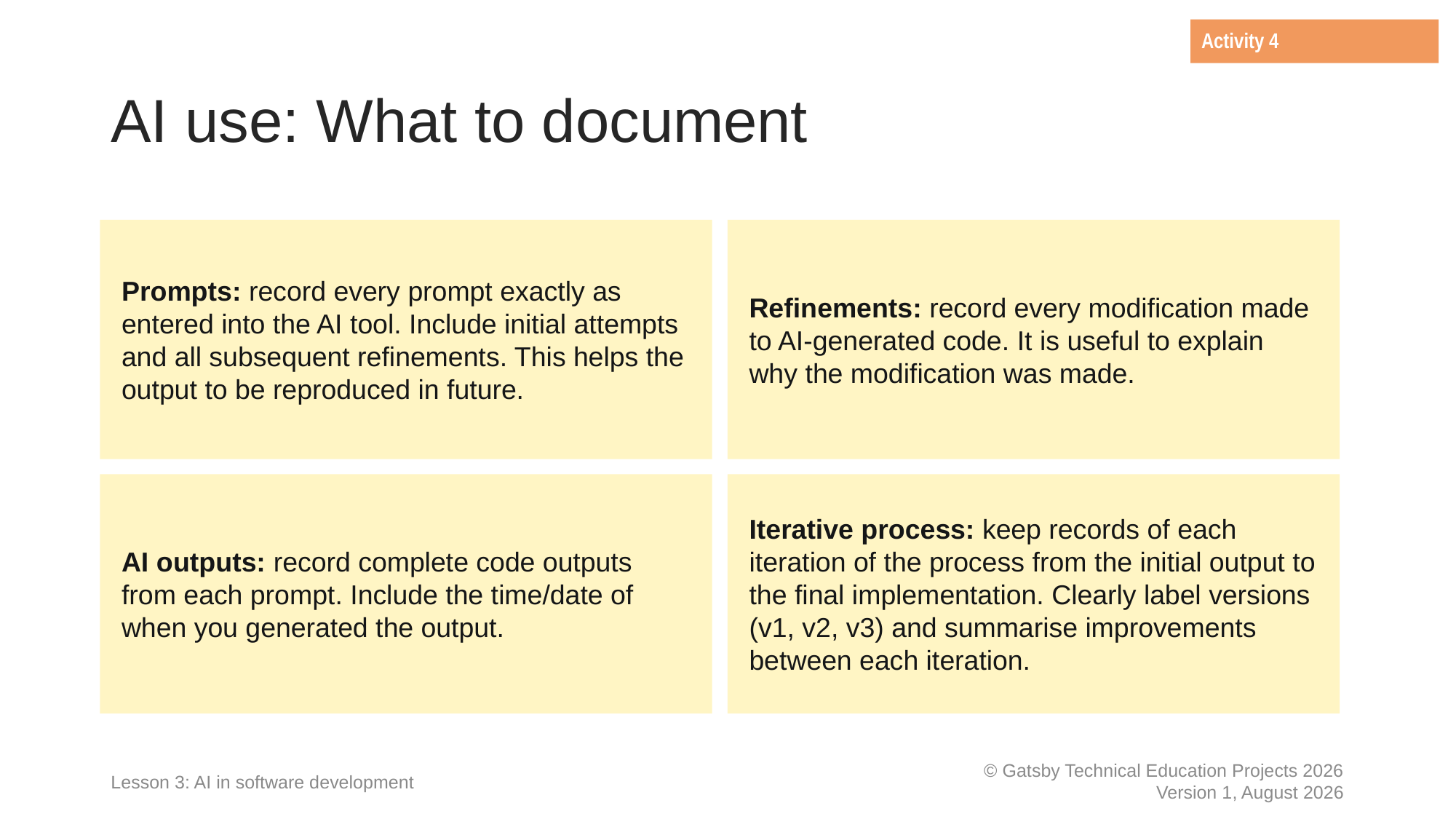

Activity 4
# AI use: What to document
Prompts: record every prompt exactly as entered into the AI tool. Include initial attempts and all subsequent refinements. This helps the output to be reproduced in future.
Refinements: record every modification made to AI-generated code. It is useful to explain why the modification was made.
AI outputs: record complete code outputs from each prompt. Include the time/date of when you generated the output.
Iterative process: keep records of each iteration of the process from the initial output to the final implementation. Clearly label versions (v1, v2, v3) and summarise improvements between each iteration.
Lesson 3: AI in software development